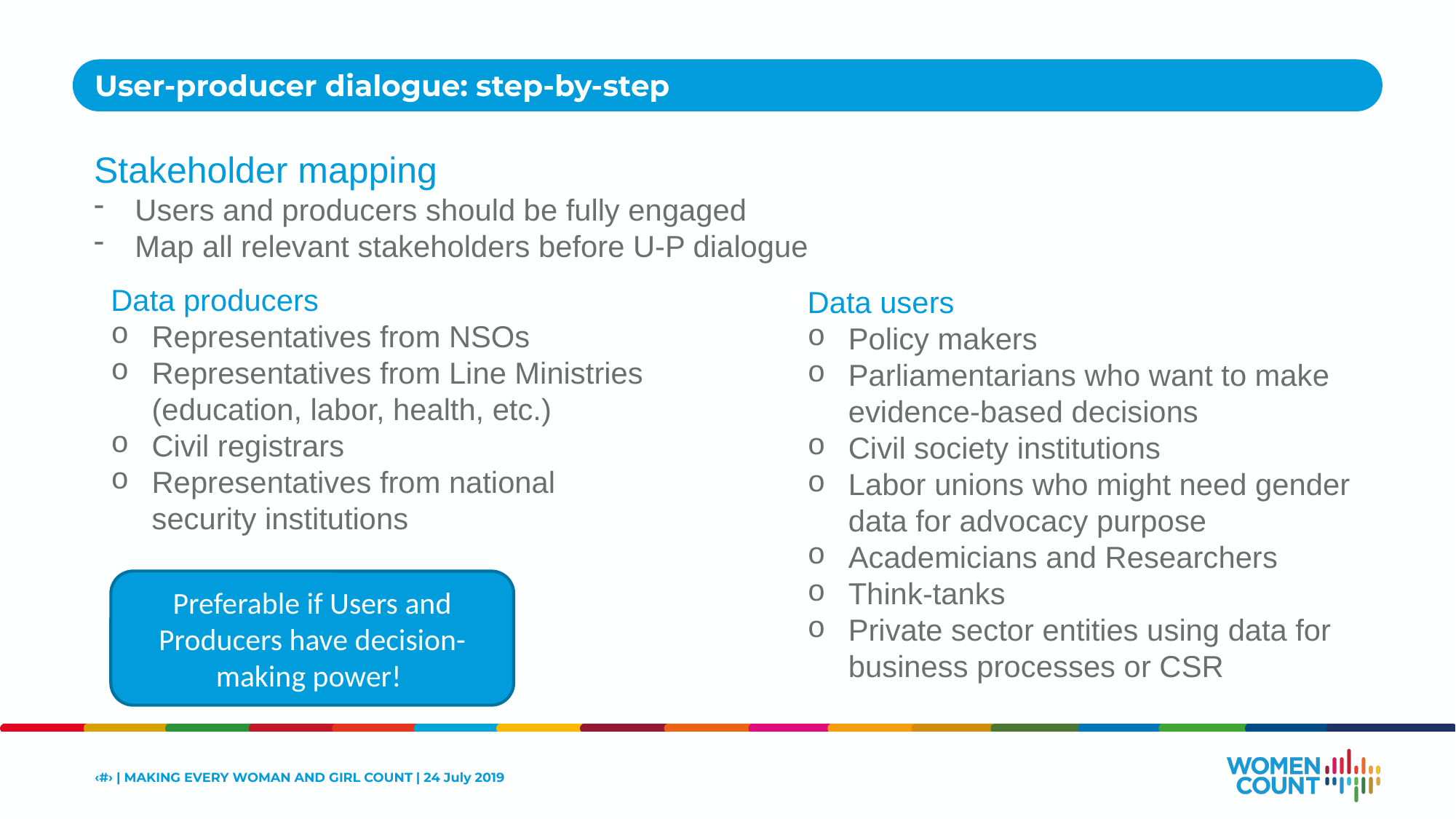

User-producer dialogue: step-by-step
Stakeholder mapping
Users and producers should be fully engaged
Map all relevant stakeholders before U-P dialogue
Data producers
Representatives from NSOs
Representatives from Line Ministries (education, labor, health, etc.)
Civil registrars
Representatives from national security institutions
Data users
Policy makers
Parliamentarians who want to make evidence-based decisions
Civil society institutions
Labor unions who might need gender data for advocacy purpose
Academicians and Researchers
Think-tanks
Private sector entities using data for business processes or CSR
Preferable if Users and Producers have decision-making power!
‹#› | MAKING EVERY WOMAN AND GIRL COUNT | 24 July 2019